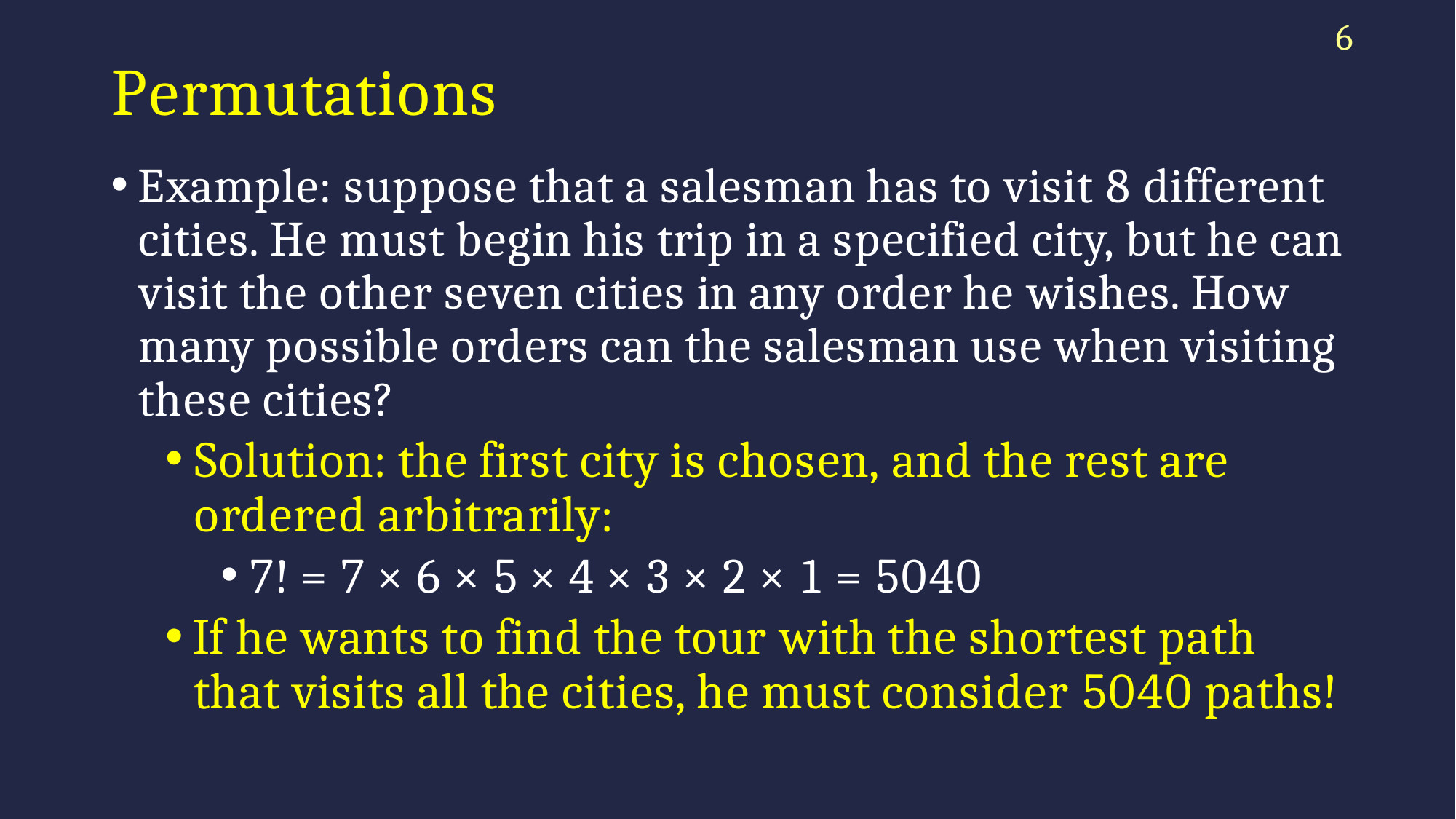

6
# Permutations
Example: suppose that a salesman has to visit 8 different cities. He must begin his trip in a specified city, but he can visit the other seven cities in any order he wishes. How many possible orders can the salesman use when visiting these cities?
Solution: the first city is chosen, and the rest are ordered arbitrarily:
7! = 7 × 6 × 5 × 4 × 3 × 2 × 1 = 5040
If he wants to find the tour with the shortest path that visits all the cities, he must consider 5040 paths!